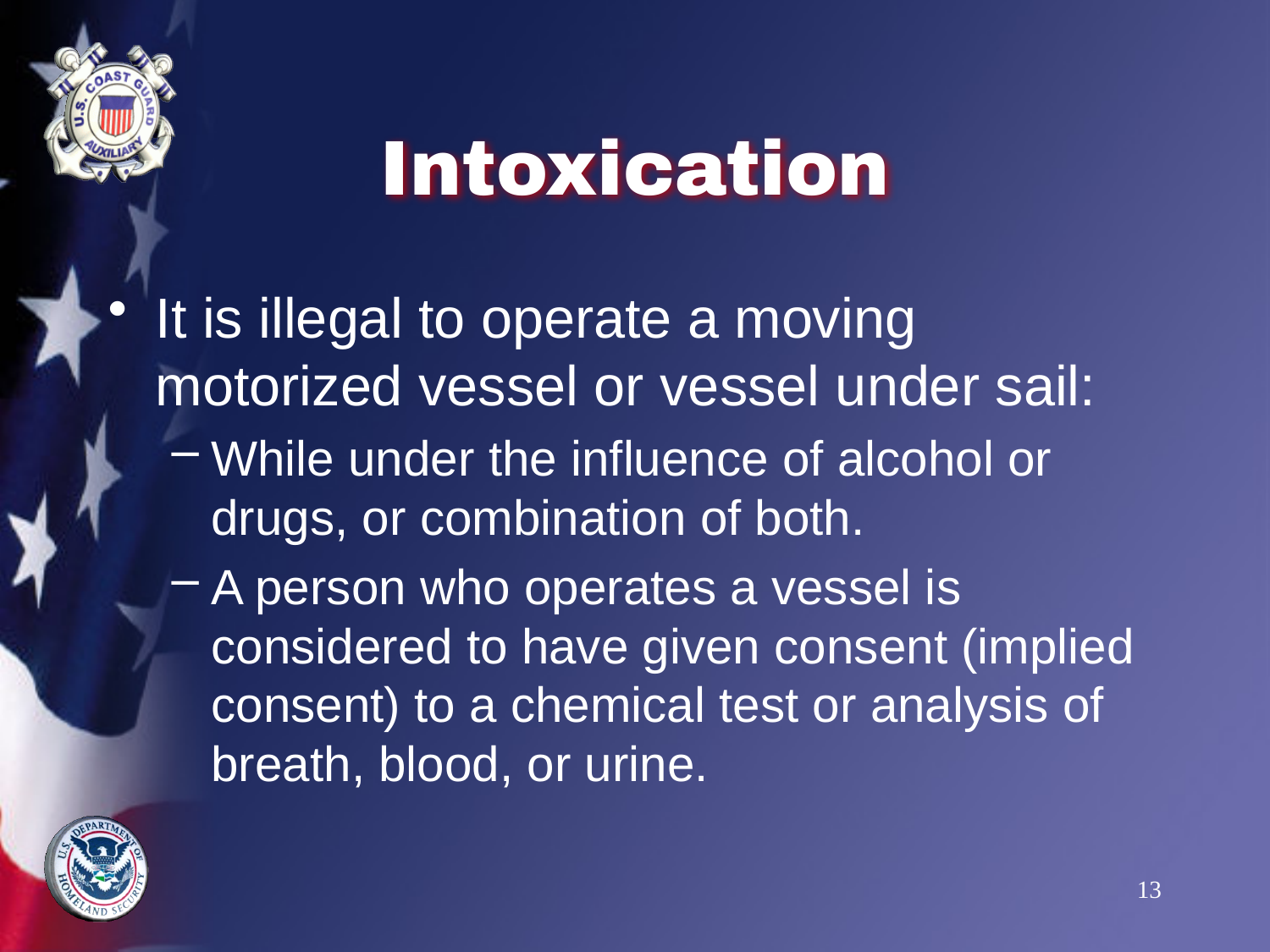

# Intoxication
It is illegal to operate a moving motorized vessel or vessel under sail:
While under the influence of alcohol or drugs, or combination of both.
A person who operates a vessel is considered to have given consent (implied consent) to a chemical test or analysis of breath, blood, or urine.
13